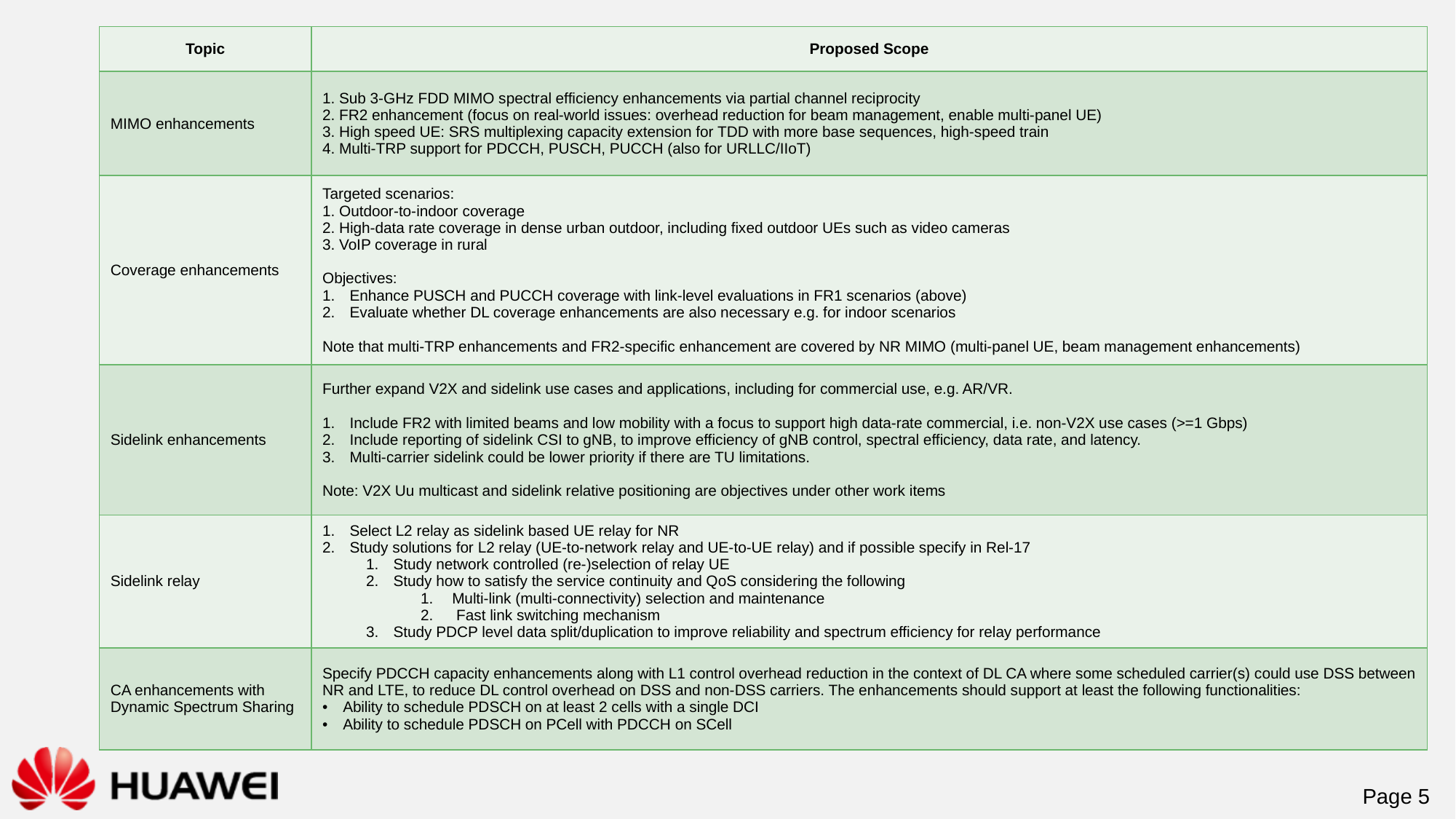

| Topic | Proposed Scope |
| --- | --- |
| MIMO enhancements | 1. Sub 3-GHz FDD MIMO spectral efficiency enhancements via partial channel reciprocity 2. FR2 enhancement (focus on real-world issues: overhead reduction for beam management, enable multi-panel UE) 3. High speed UE: SRS multiplexing capacity extension for TDD with more base sequences, high-speed train 4. Multi-TRP support for PDCCH, PUSCH, PUCCH (also for URLLC/IIoT) |
| Coverage enhancements | Targeted scenarios: 1. Outdoor-to-indoor coverage 2. High-data rate coverage in dense urban outdoor, including fixed outdoor UEs such as video cameras 3. VoIP coverage in rural Objectives: Enhance PUSCH and PUCCH coverage with link-level evaluations in FR1 scenarios (above) Evaluate whether DL coverage enhancements are also necessary e.g. for indoor scenarios Note that multi-TRP enhancements and FR2-specific enhancement are covered by NR MIMO (multi-panel UE, beam management enhancements) |
| Sidelink enhancements | Further expand V2X and sidelink use cases and applications, including for commercial use, e.g. AR/VR. Include FR2 with limited beams and low mobility with a focus to support high data-rate commercial, i.e. non-V2X use cases (>=1 Gbps) Include reporting of sidelink CSI to gNB, to improve efficiency of gNB control, spectral efficiency, data rate, and latency. Multi-carrier sidelink could be lower priority if there are TU limitations. Note: V2X Uu multicast and sidelink relative positioning are objectives under other work items |
| Sidelink relay | Select L2 relay as sidelink based UE relay for NR Study solutions for L2 relay (UE-to-network relay and UE-to-UE relay) and if possible specify in Rel-17 Study network controlled (re-)selection of relay UE Study how to satisfy the service continuity and QoS considering the following Multi-link (multi-connectivity) selection and maintenance Fast link switching mechanism Study PDCP level data split/duplication to improve reliability and spectrum efficiency for relay performance |
| CA enhancements with Dynamic Spectrum Sharing | Specify PDCCH capacity enhancements along with L1 control overhead reduction in the context of DL CA where some scheduled carrier(s) could use DSS between NR and LTE, to reduce DL control overhead on DSS and non-DSS carriers. The enhancements should support at least the following functionalities: Ability to schedule PDSCH on at least 2 cells with a single DCI Ability to schedule PDSCH on PCell with PDCCH on SCell |